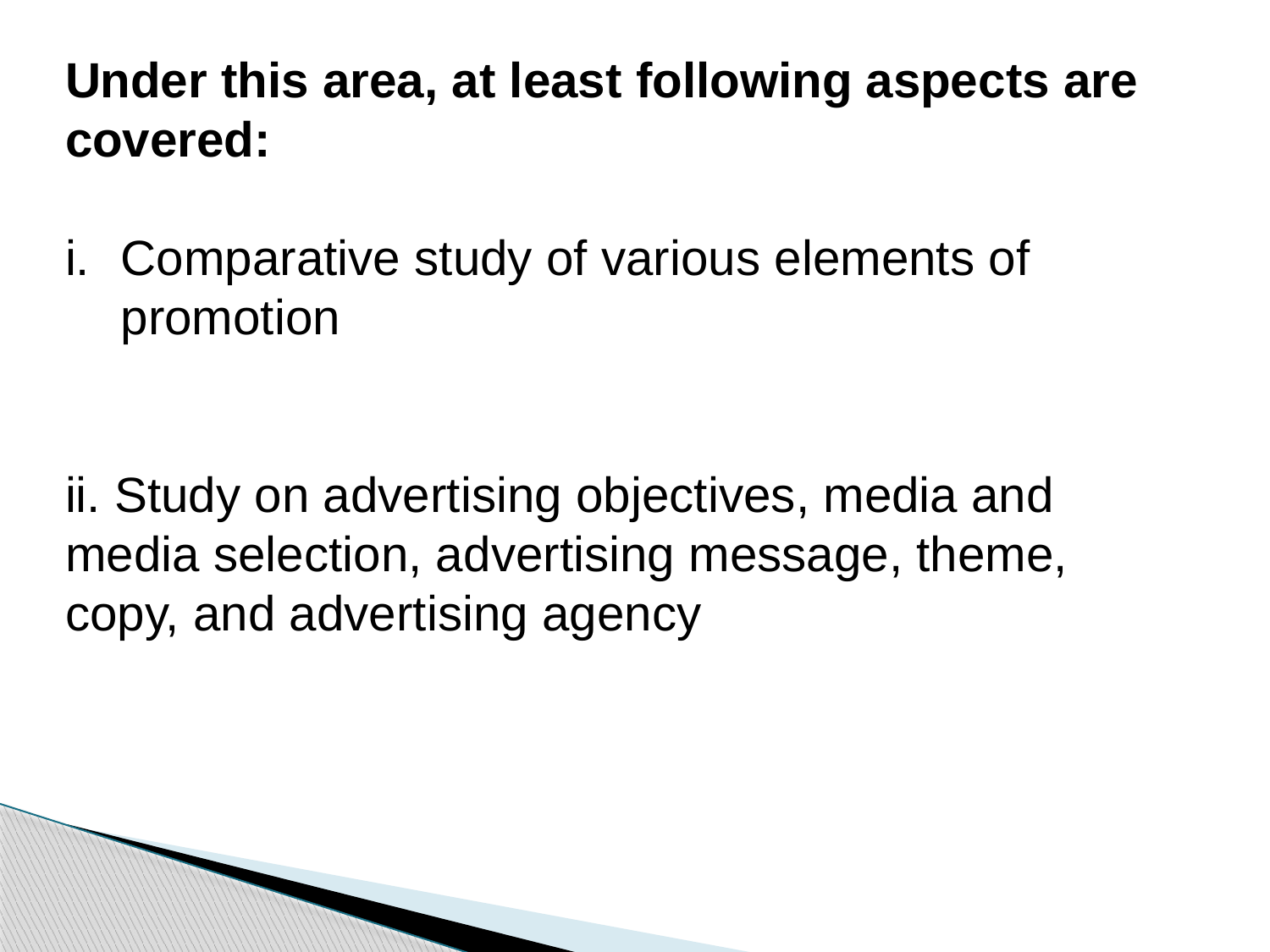

Under this area, at least following aspects are covered:

Comparative study of various elements of promotion

ii. Study on advertising objectives, media and media selection, advertising message, theme, copy, and advertising agency